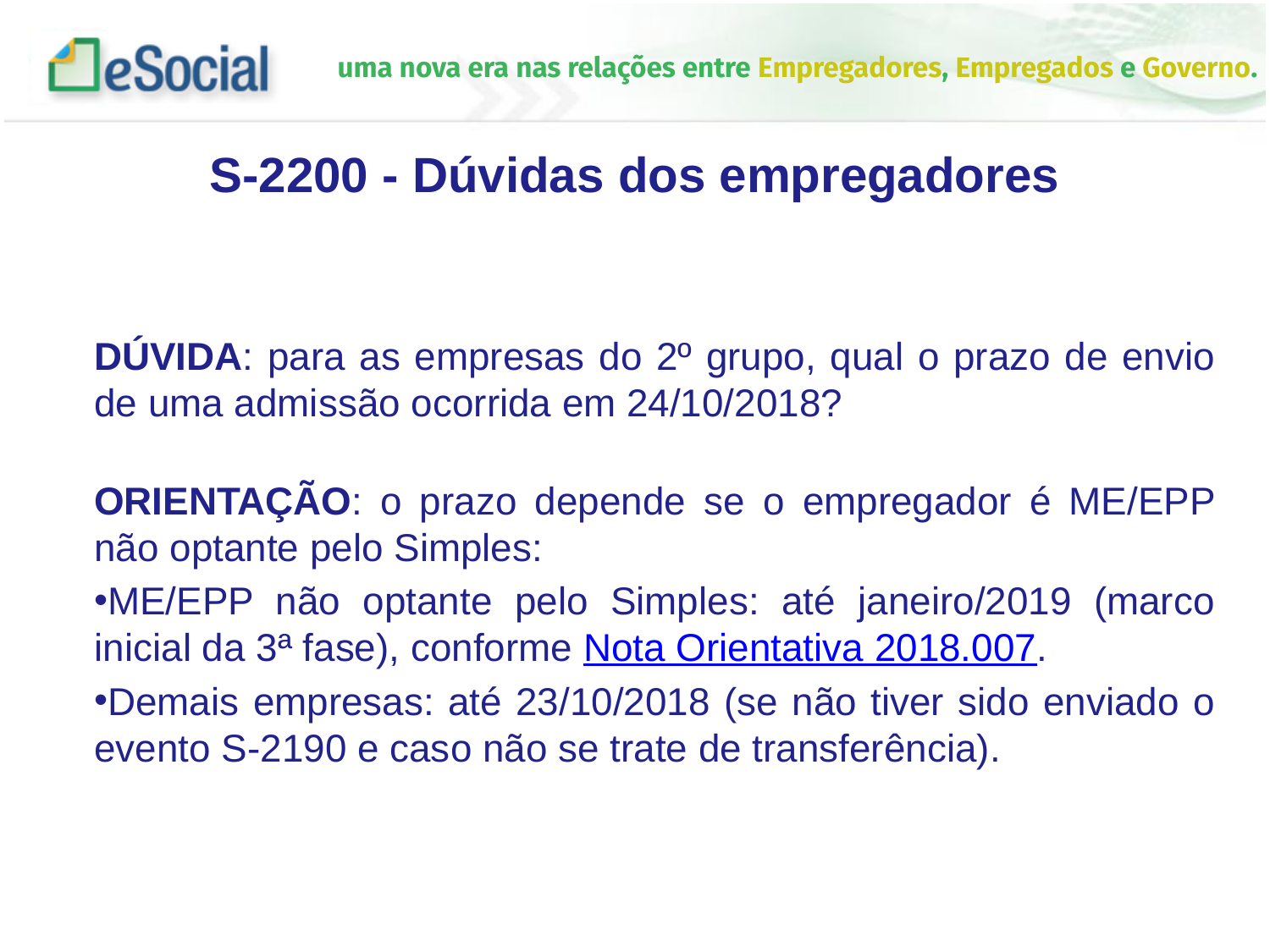

S-2200 - Dúvidas dos empregadores
DÚVIDA: para as empresas do 2º grupo, qual o prazo de envio de uma admissão ocorrida em 24/10/2018?

ORIENTAÇÃO: o prazo depende se o empregador é ME/EPP não optante pelo Simples:
ME/EPP não optante pelo Simples: até janeiro/2019 (marco inicial da 3ª fase), conforme Nota Orientativa 2018.007.
Demais empresas: até 23/10/2018 (se não tiver sido enviado o evento S-2190 e caso não se trate de transferência).